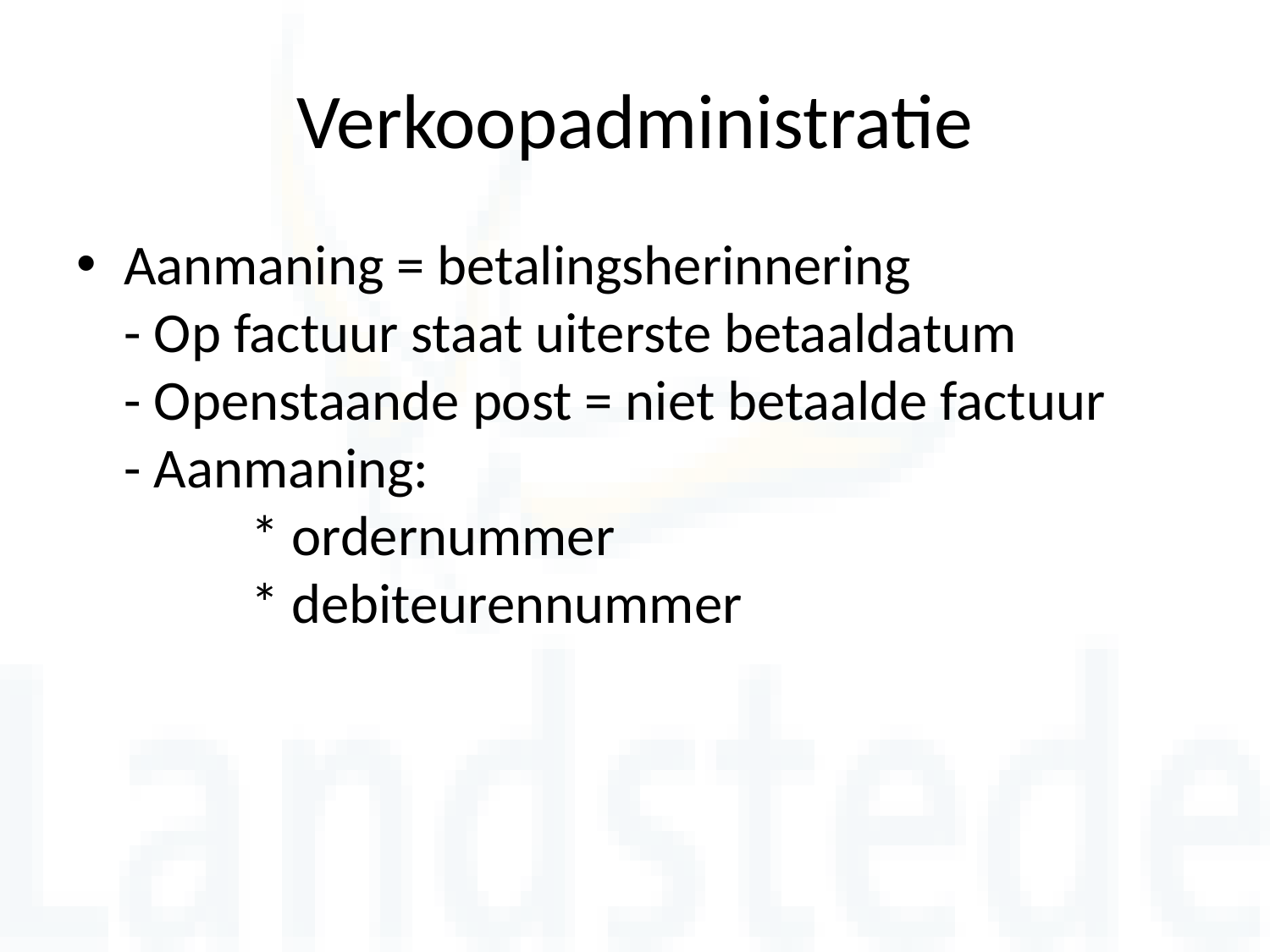

# Verkoopadministratie
Aanmaning = betalingsherinnering
- Op factuur staat uiterste betaaldatum
- Openstaande post = niet betaalde factuur
- Aanmaning:
	* ordernummer
	* debiteurennummer